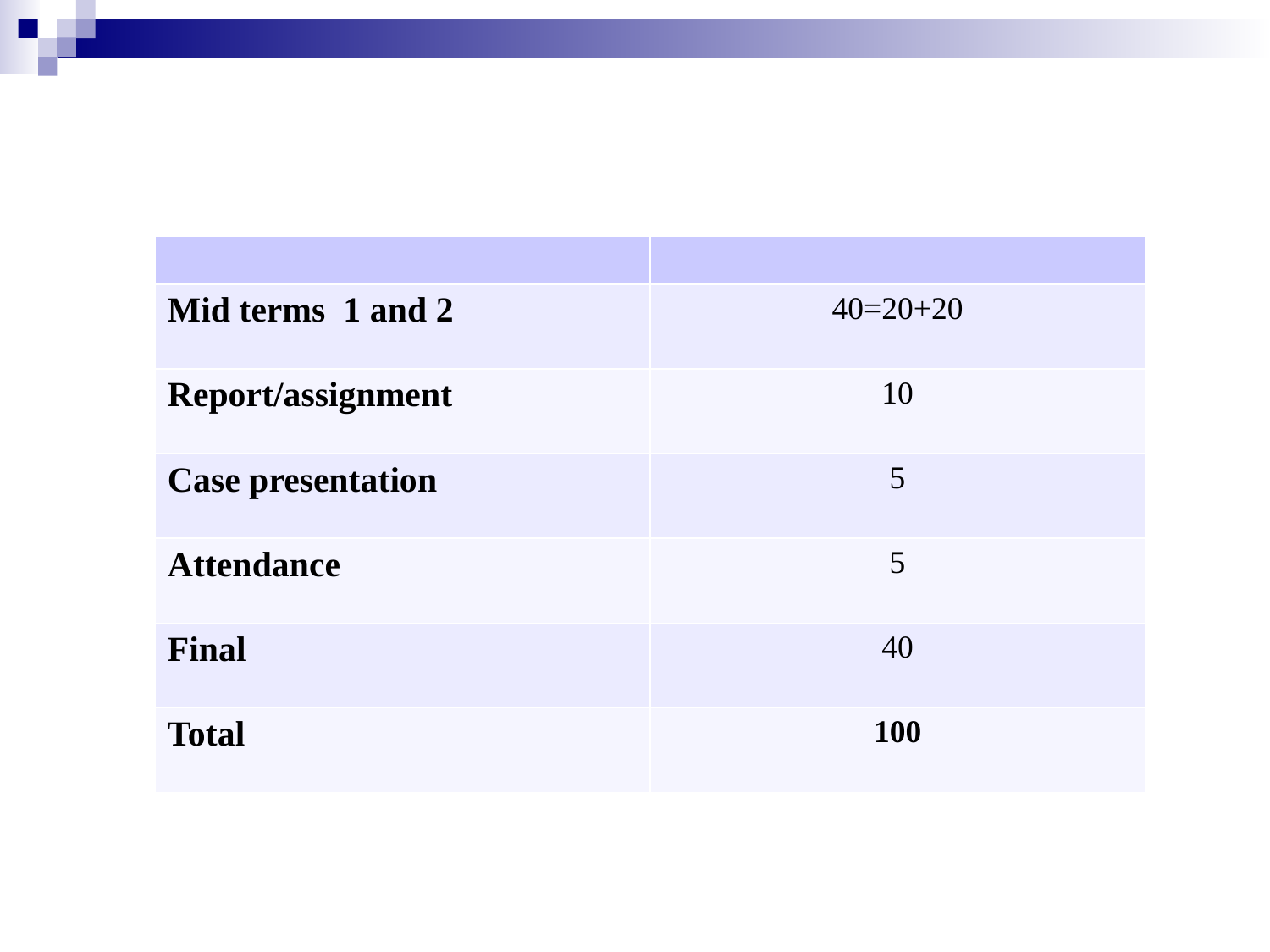

|  |  |
| --- | --- |
| Mid terms 1 and 2 | 20+20=40 |
| Report/assignment | 10 |
| Case presentation | 5 |
| Attendance | 5 |
| Final | 40 |
| Total | 100 |